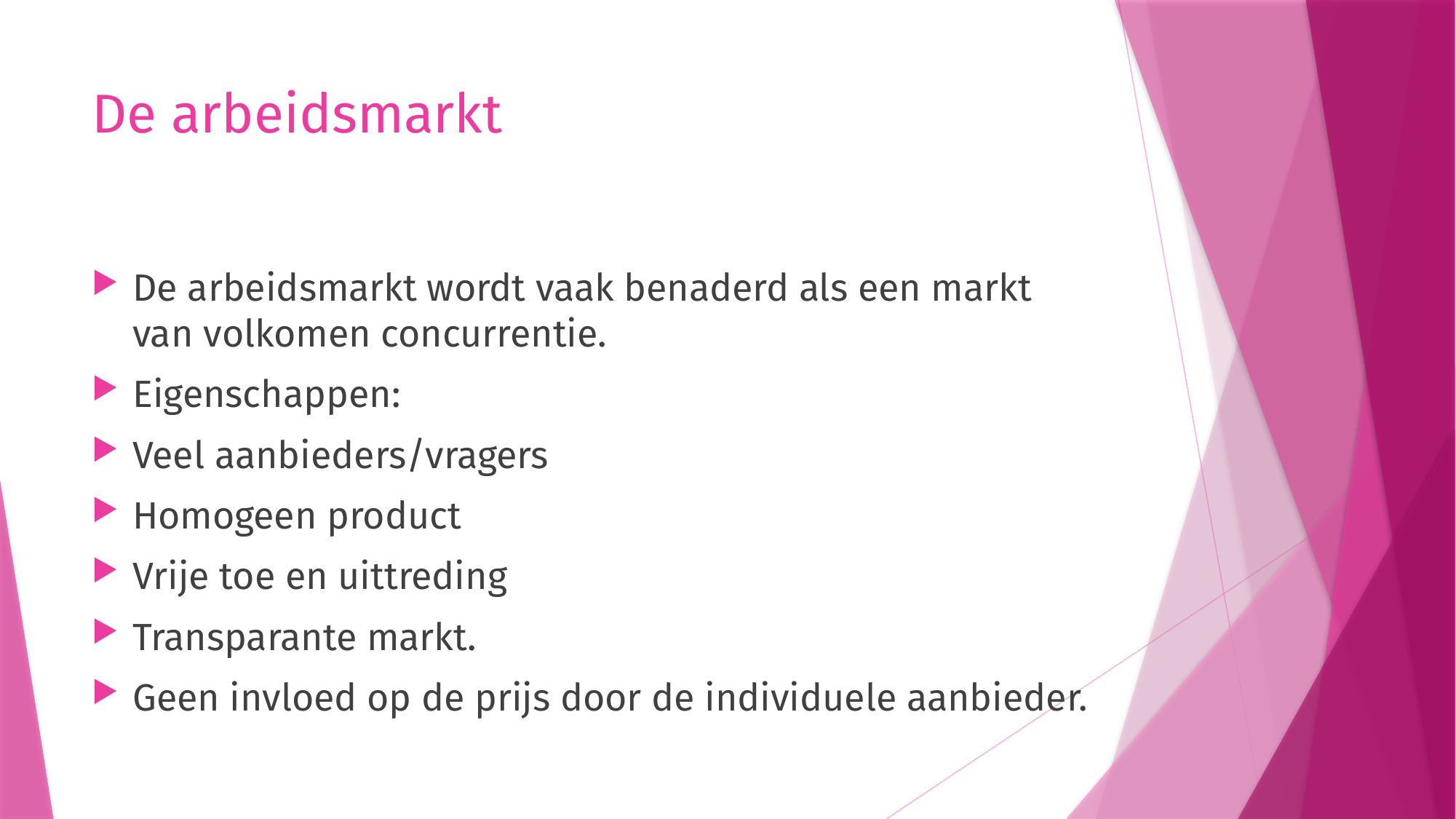

# De arbeidsmarkt
De arbeidsmarkt wordt vaak benaderd als een markt van volkomen concurrentie.
Eigenschappen:
Veel aanbieders/vragers
Homogeen product
Vrije toe en uittreding
Transparante markt.
Geen invloed op de prijs door de individuele aanbieder.